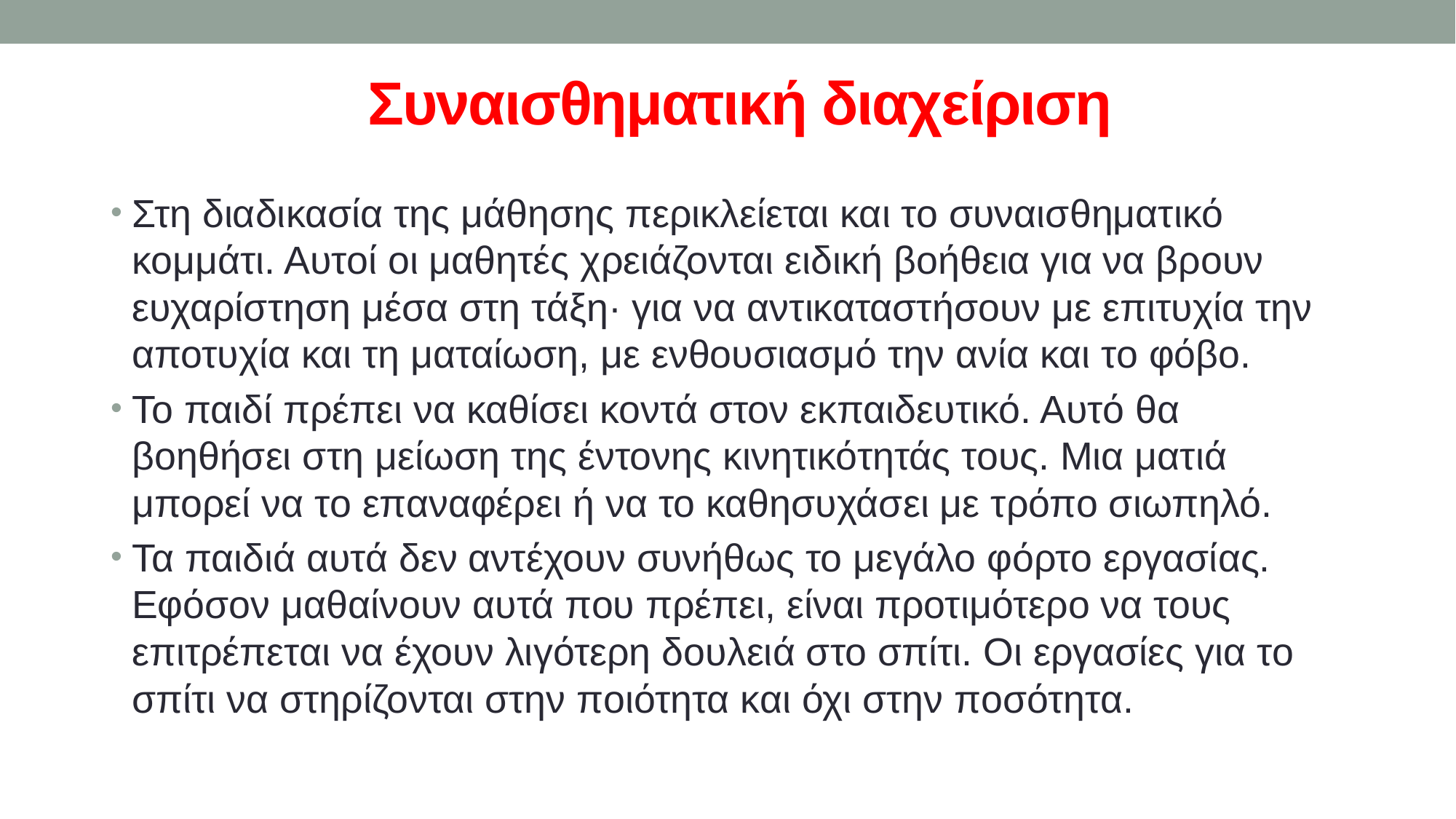

# Συναισθηματική διαχείριση
Στη διαδικασία της μάθησης περικλείεται και το συναισθηματικό κομμάτι. Αυτοί οι μαθητές χρειάζονται ειδική βοήθεια για να βρουν ευχαρίστηση μέσα στη τάξη· για να αντικαταστήσουν με επιτυχία την αποτυχία και τη ματαίωση, με ενθουσιασμό την ανία και το φόβο.
Το παιδί πρέπει να καθίσει κοντά στον εκπαιδευτικό. Αυτό θα βοηθήσει στη μείωση της έντονης κινητικότητάς τους. Μια ματιά μπορεί να το επαναφέρει ή να το καθησυχάσει με τρόπο σιωπηλό.
Τα παιδιά αυτά δεν αντέχουν συνήθως το μεγάλο φόρτο εργασίας. Εφόσον μαθαίνουν αυτά που πρέπει, είναι προτιμότερο να τους επιτρέπεται να έχουν λιγότερη δουλειά στο σπίτι. Οι εργασίες για το σπίτι να στηρίζονται στην ποιότητα και όχι στην ποσότητα.